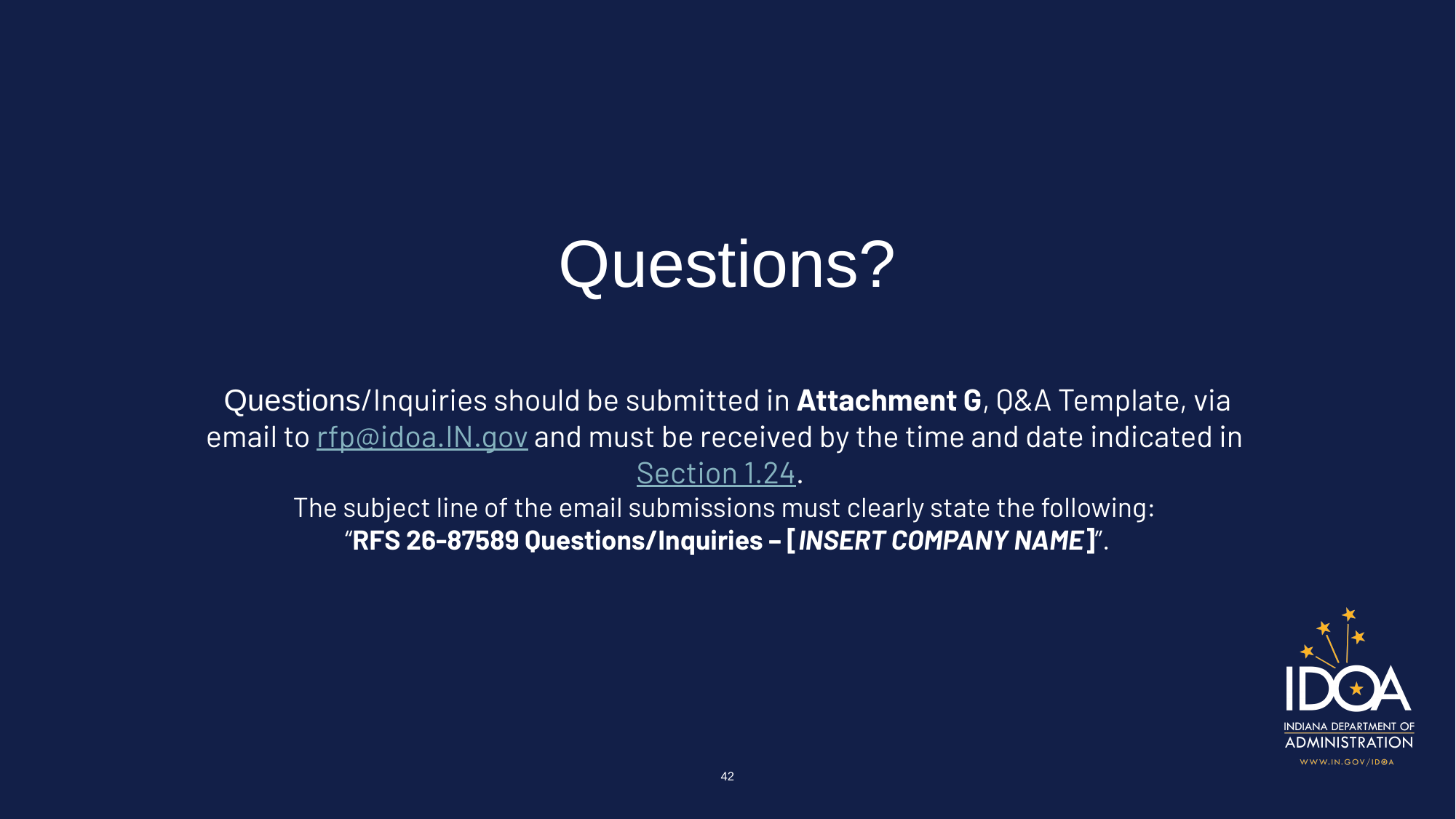

Questions?

Questions/Inquiries should be submitted in Attachment G, Q&A Template, via email to rfp@idoa.IN.gov and must be received by the time and date indicated in Section 1.24.
The subject line of the email submissions must clearly state the following:
“RFS 26-87589 Questions/Inquiries – [INSERT COMPANY NAME]”.

42